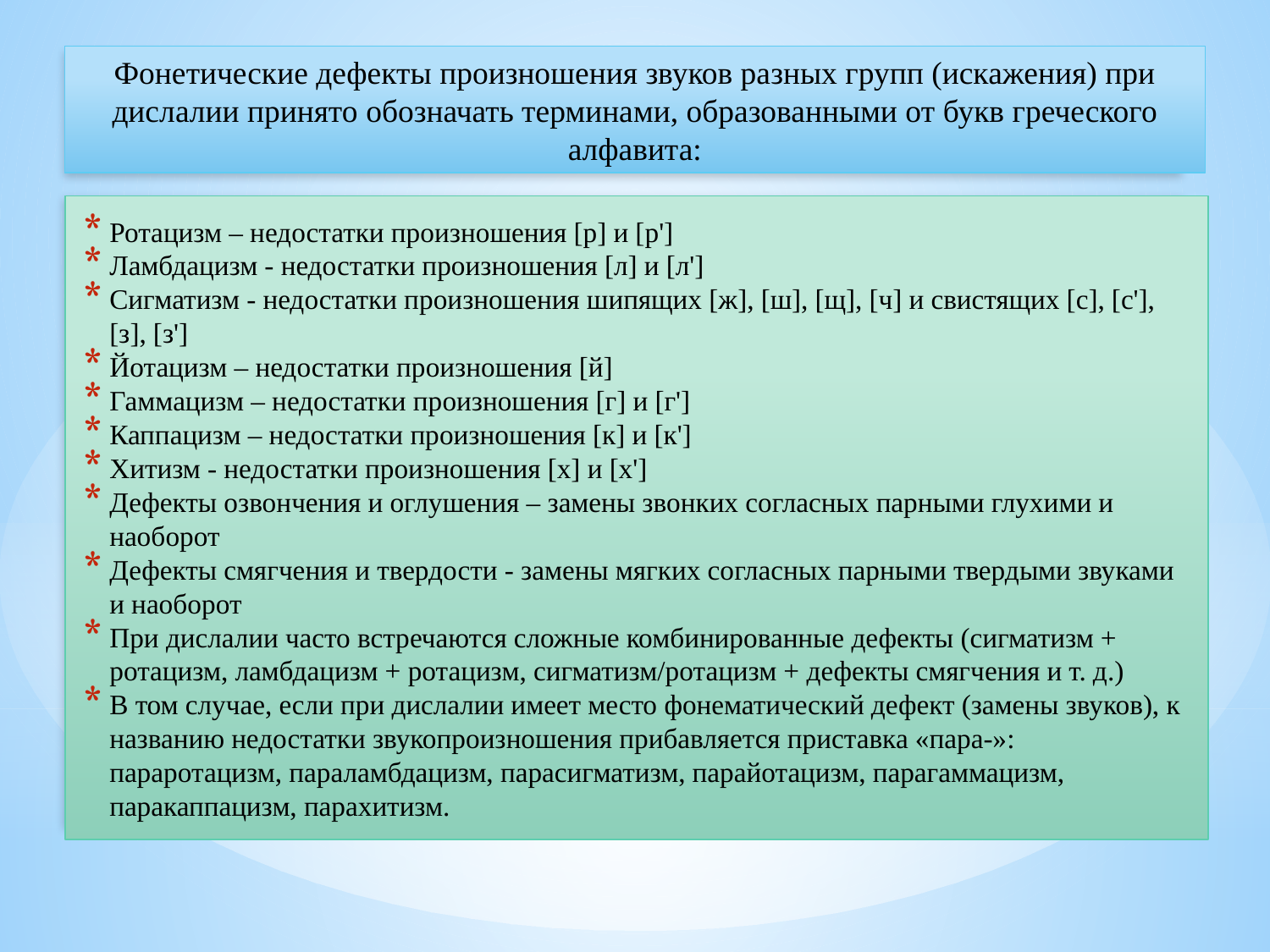

Фонетические дефекты произношения звуков разных групп (искажения) при дислалии принято обозначать терминами, образованными от букв греческого алфавита:
Ротацизм – недостатки произношения [р] и [р']
Ламбдацизм - недостатки произношения [л] и [л']
Сигматизм - недостатки произношения шипящих [ж], [ш], [щ], [ч] и свистящих [с], [с'], [з], [з']
Йотацизм – недостатки произношения [й]
Гаммацизм – недостатки произношения [г] и [г']
Каппацизм – недостатки произношения [к] и [к']
Хитизм - недостатки произношения [х] и [х']
Дефекты озвончения и оглушения – замены звонких согласных парными глухими и наоборот
Дефекты смягчения и твердости - замены мягких согласных парными твердыми звуками и наоборот
При дислалии часто встречаются сложные комбинированные дефекты (сигматизм + ротацизм, ламбдацизм + ротацизм, сигматизм/ротацизм + дефекты смягчения и т. д.)
В том случае, если при дислалии имеет место фонематический дефект (замены звуков), к названию недостатки звукопроизношения прибавляется приставка «пара-»: параротацизм, параламбдацизм, парасигматизм, парайотацизм, парагаммацизм, паракаппацизм, парахитизм.